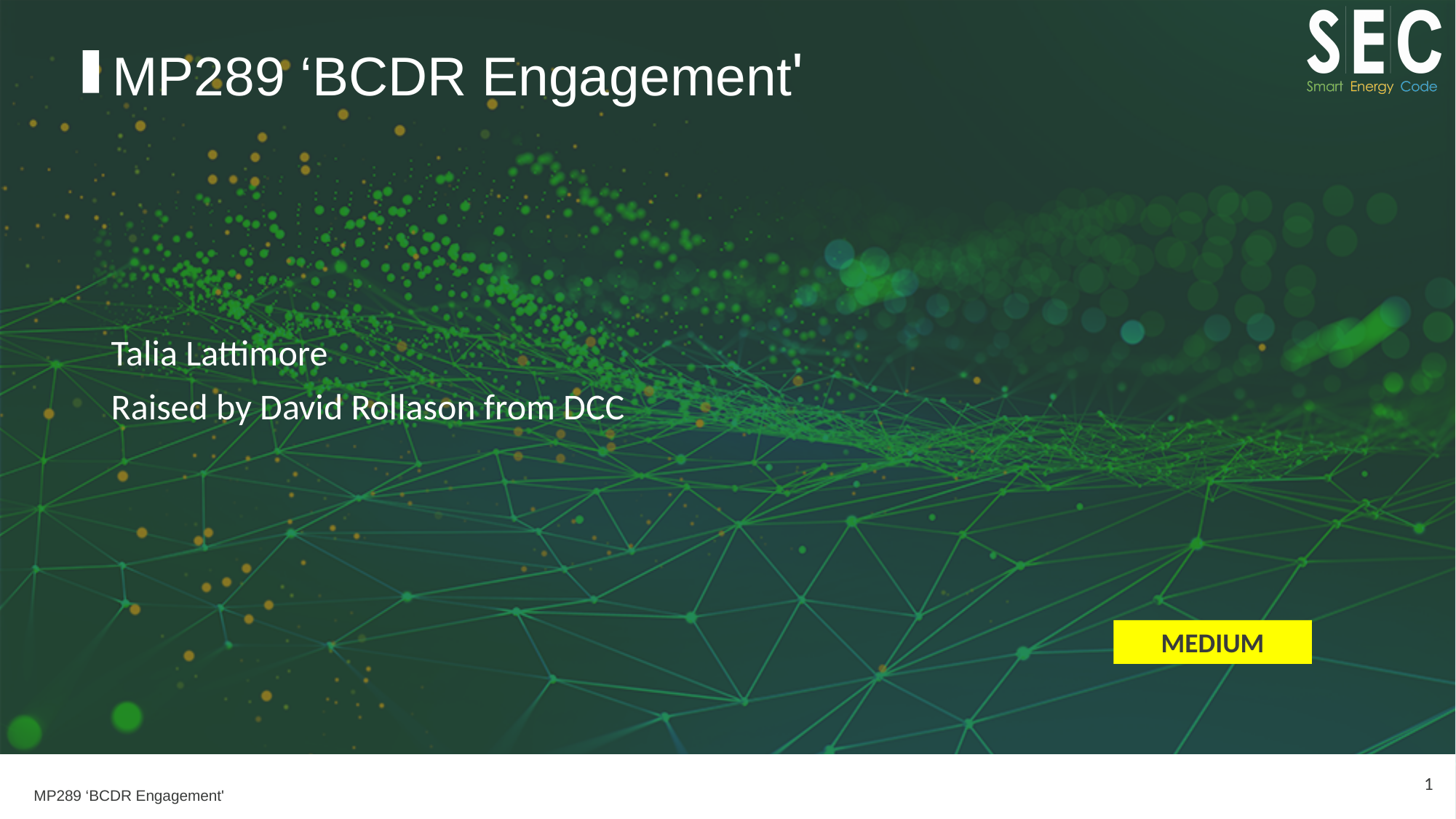

# MP289 ‘BCDR Engagement'
Talia Lattimore
Raised by David Rollason from DCC
MEDIUM
1
MP289 ‘BCDR Engagement'